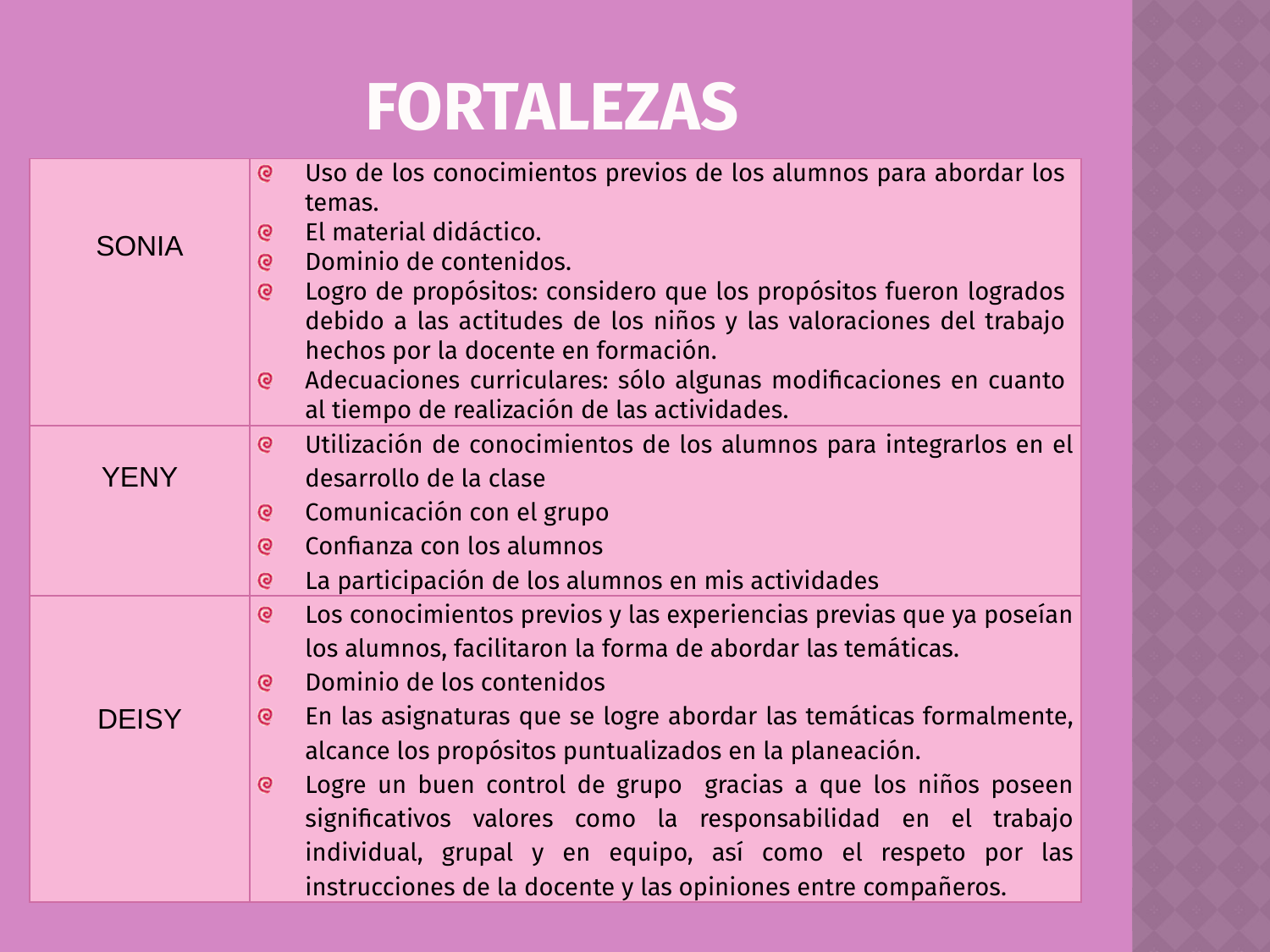

# FORTALEZAS
| SONIA | Uso de los conocimientos previos de los alumnos para abordar los temas. El material didáctico. Dominio de contenidos. Logro de propósitos: considero que los propósitos fueron logrados debido a las actitudes de los niños y las valoraciones del trabajo hechos por la docente en formación. Adecuaciones curriculares: sólo algunas modificaciones en cuanto al tiempo de realización de las actividades. |
| --- | --- |
| YENY | Utilización de conocimientos de los alumnos para integrarlos en el desarrollo de la clase Comunicación con el grupo Confianza con los alumnos La participación de los alumnos en mis actividades |
| DEISY | Los conocimientos previos y las experiencias previas que ya poseían los alumnos, facilitaron la forma de abordar las temáticas. Dominio de los contenidos En las asignaturas que se logre abordar las temáticas formalmente, alcance los propósitos puntualizados en la planeación. Logre un buen control de grupo gracias a que los niños poseen significativos valores como la responsabilidad en el trabajo individual, grupal y en equipo, así como el respeto por las instrucciones de la docente y las opiniones entre compañeros. |